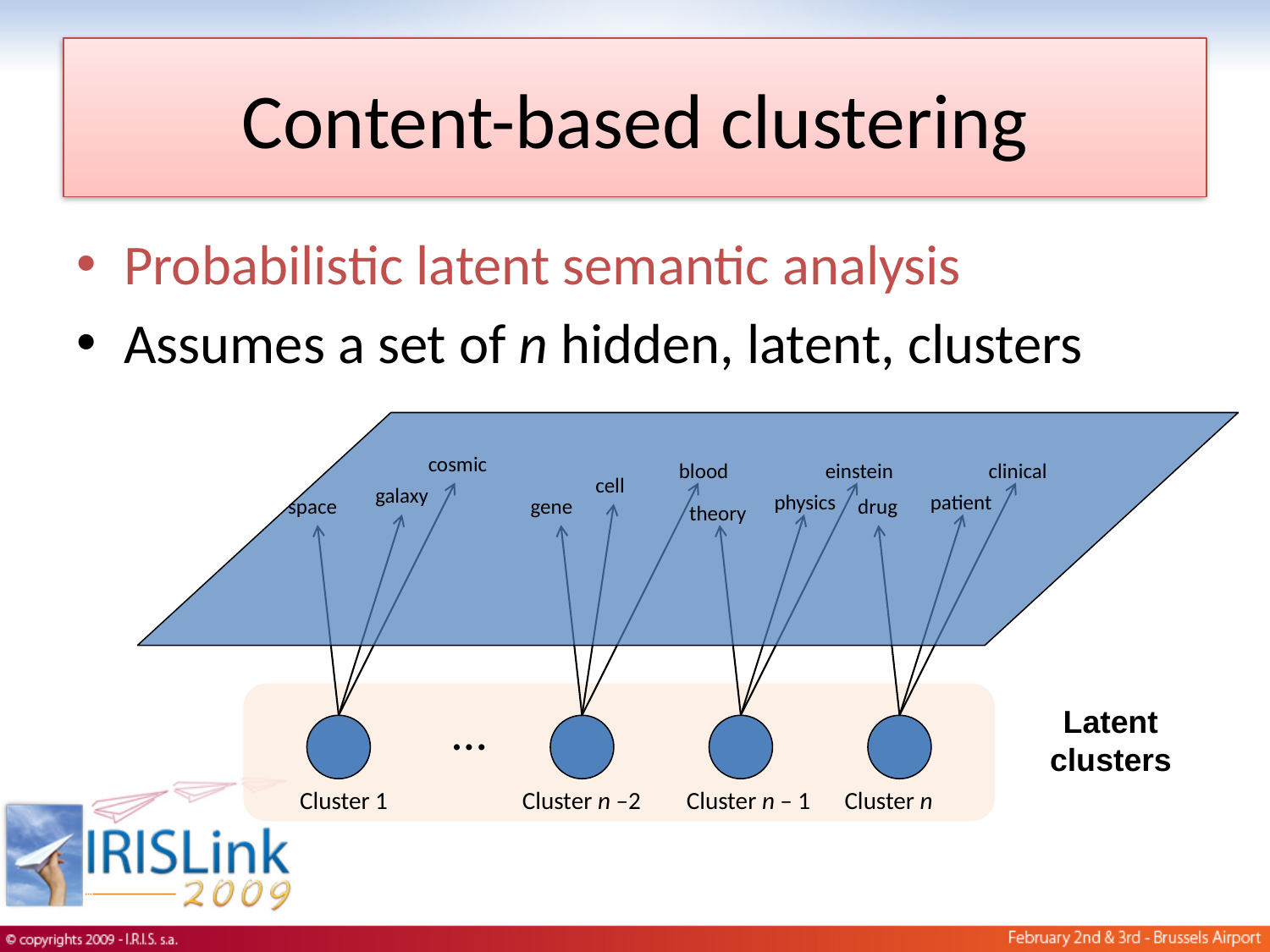

# Content-based clustering
Probabilistic latent semantic analysis
Assumes a set of n hidden, latent, clusters

cosmic
blood
einstein
clinical
cell
galaxy
physics
patient
space
gene
drug
theory

…
Latent
clusters

Cluster 1
Cluster n –2
Cluster n – 1
Cluster n